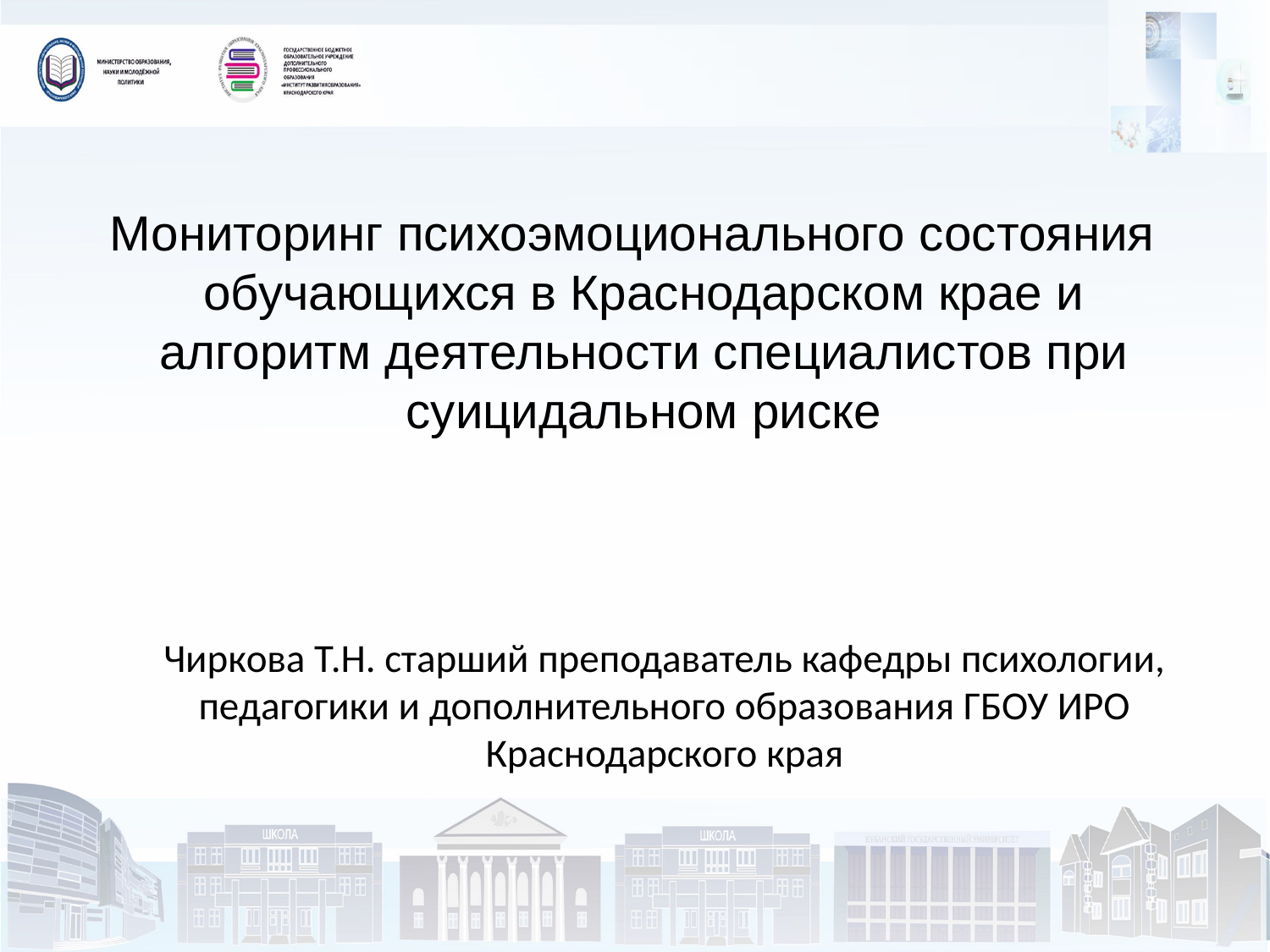

# Мониторинг психоэмоционального состояния обучающихся в Краснодарском крае и алгоритм деятельности специалистов при суицидальном риске
Чиркова Т.Н. старший преподаватель кафедры психологии, педагогики и дополнительного образования ГБОУ ИРО Краснодарского края